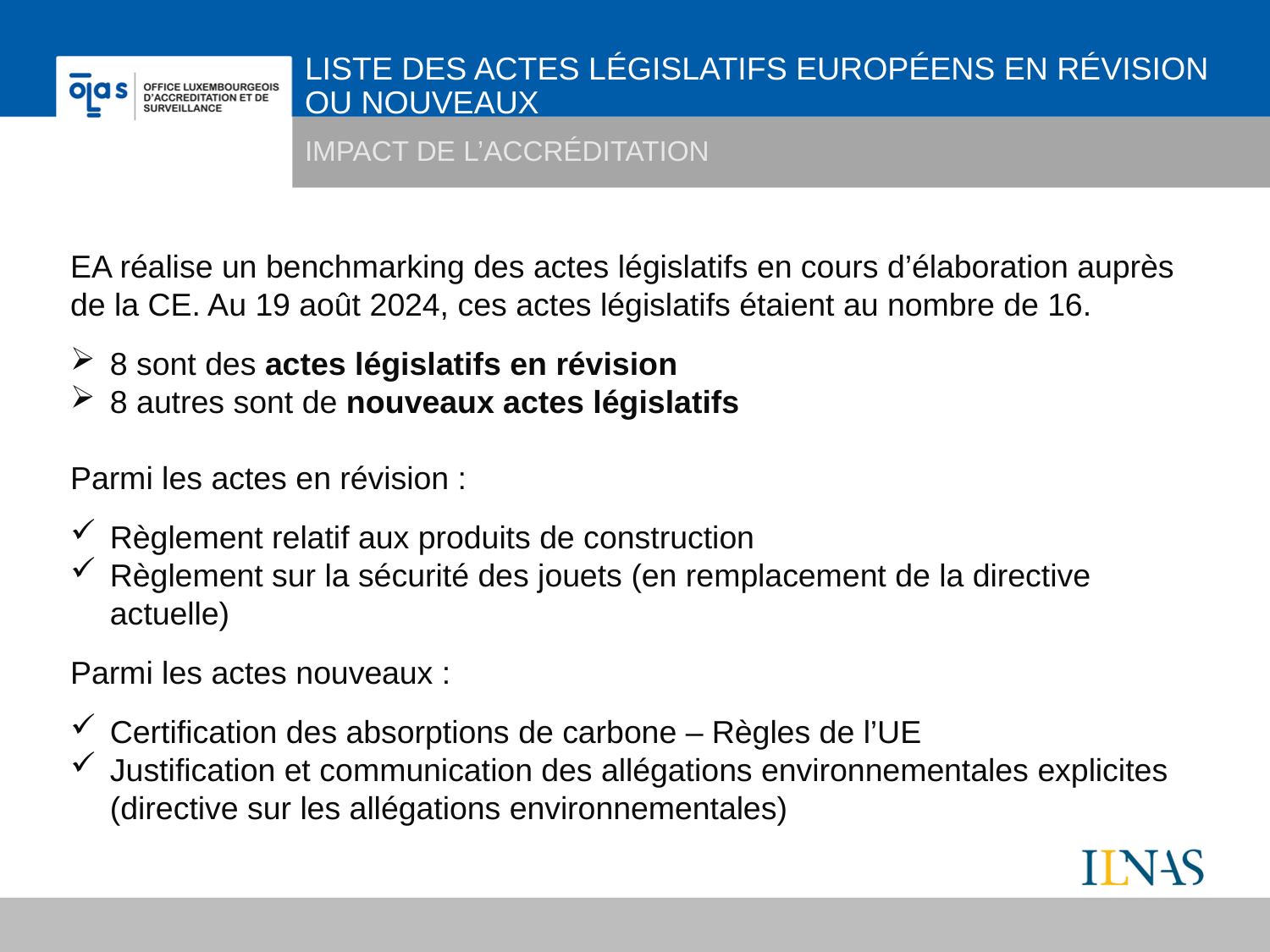

# Liste des actes législatifs européens en révision ou nouveaux
Impact de l’accréditation

EA réalise un benchmarking des actes législatifs en cours d’élaboration auprès de la CE. Au 19 août 2024, ces actes législatifs étaient au nombre de 16.

8 sont des actes législatifs en révision
8 autres sont de nouveaux actes législatifs

Parmi les actes en révision :

Règlement relatif aux produits de construction
Règlement sur la sécurité des jouets (en remplacement de la directive actuelle)

Parmi les actes nouveaux :

Certification des absorptions de carbone – Règles de l’UE
Justification et communication des allégations environnementales explicites (directive sur les allégations environnementales)